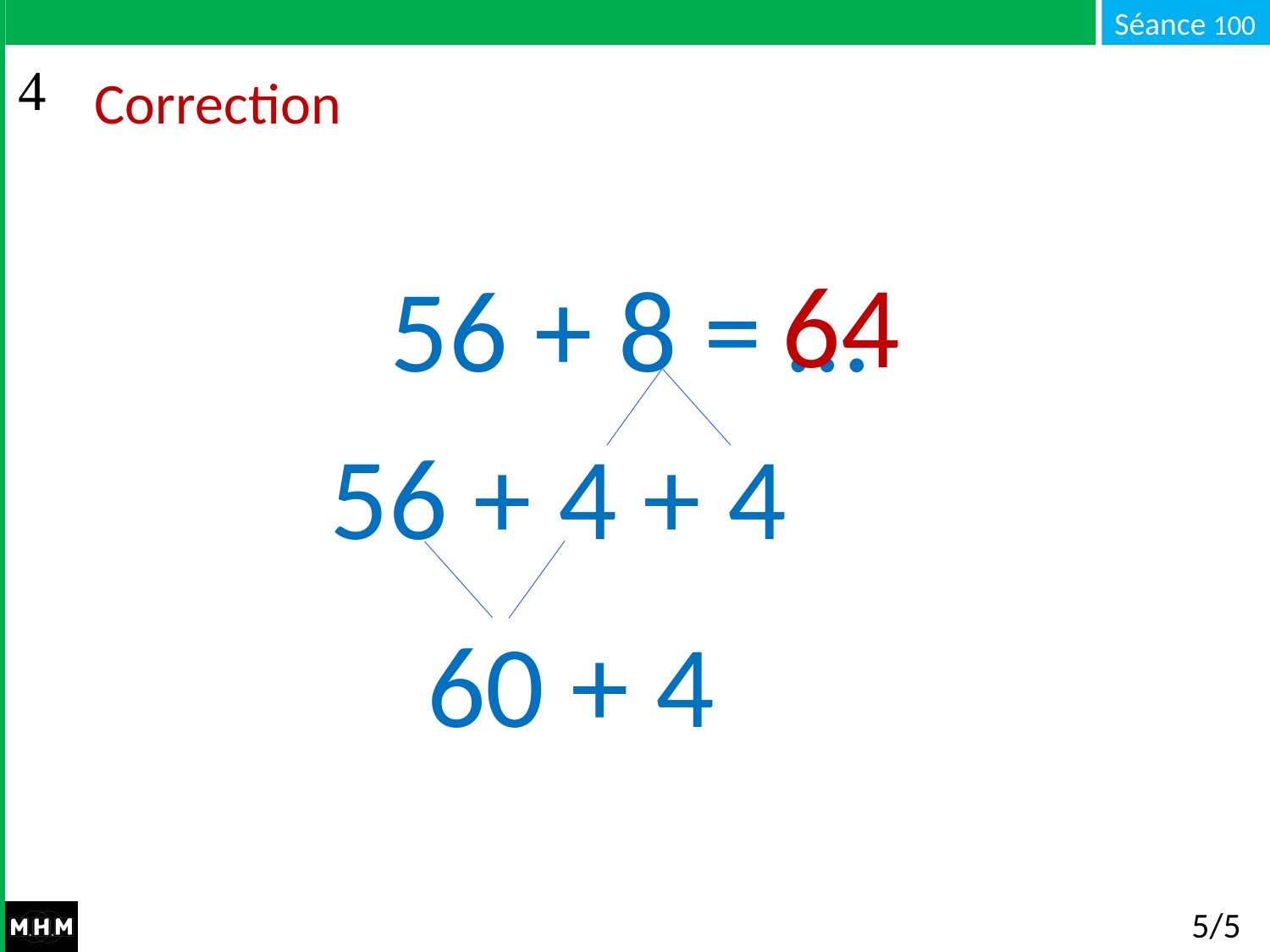

# Correction
64
56 + 8 = …
56 + 4 + 4
60 + 4
5/5